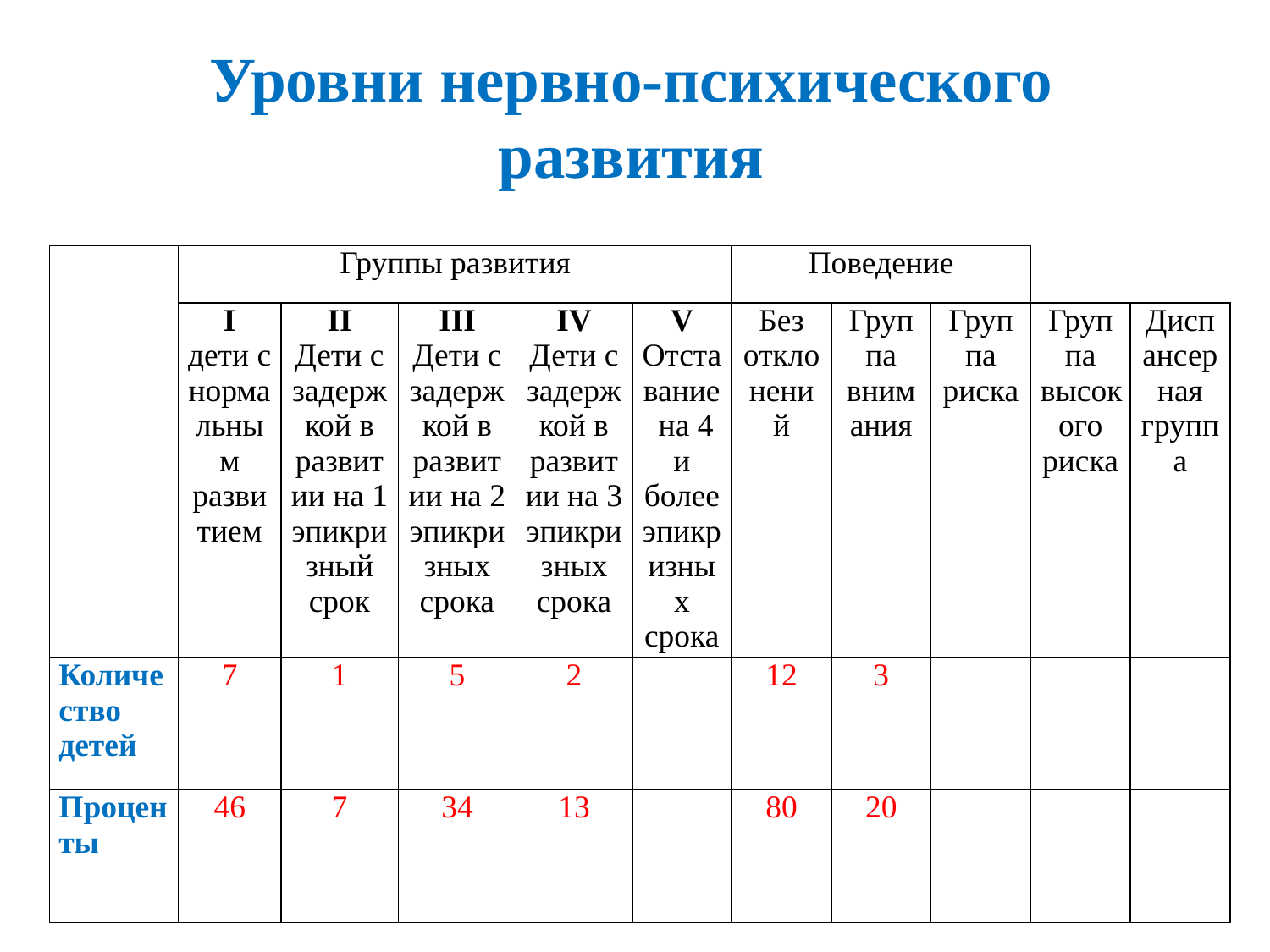

# Уровни нервно-психического развития
|  | Группы развития |  |  |  |  | Поведение |  |  |  |  |
| --- | --- | --- | --- | --- | --- | --- | --- | --- | --- | --- |
|  | I дети с нормальным развитием | II Дети с задержкой в развитии на 1 эпикризный срок | III Дети с задержкой в развитии на 2 эпикризных срока | IV Дети с задержкой в развитии на 3 эпикризных срока | V Отставание на 4 и более эпикризных срока | Без отклонений | Группа внимания | Группа риска | Группа высокого риска | Диспансерная группа |
| Количество детей | 7 | 1 | 5 | 2 |  | 12 | 3 |  |  |  |
| Проценты | 46 | 7 | 34 | 13 |  | 80 | 20 |  |  |  |